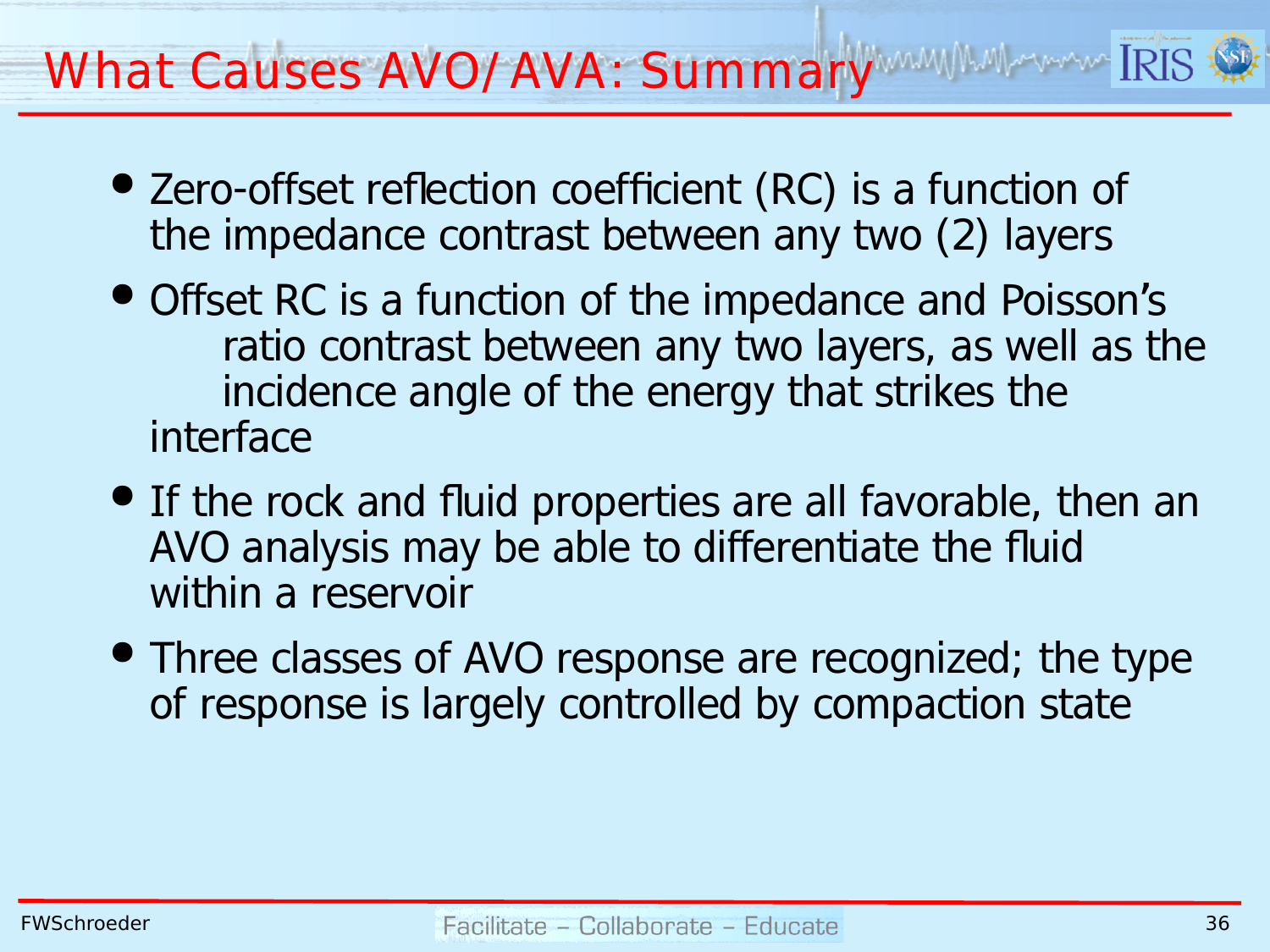

# What Causes AVO/AVA: Summary
Zero-offset reflection coefficient (RC) is a function of 	the impedance contrast between any two (2) layers
Offset RC is a function of the impedance and Poisson’s 	ratio contrast between any two layers, as well as the 	incidence angle of the energy that strikes the 	interface
If the rock and fluid properties are all favorable, then an AVO analysis may be able to differentiate the fluid    within a reservoir
Three classes of AVO response are recognized; the type of response is largely controlled by compaction state